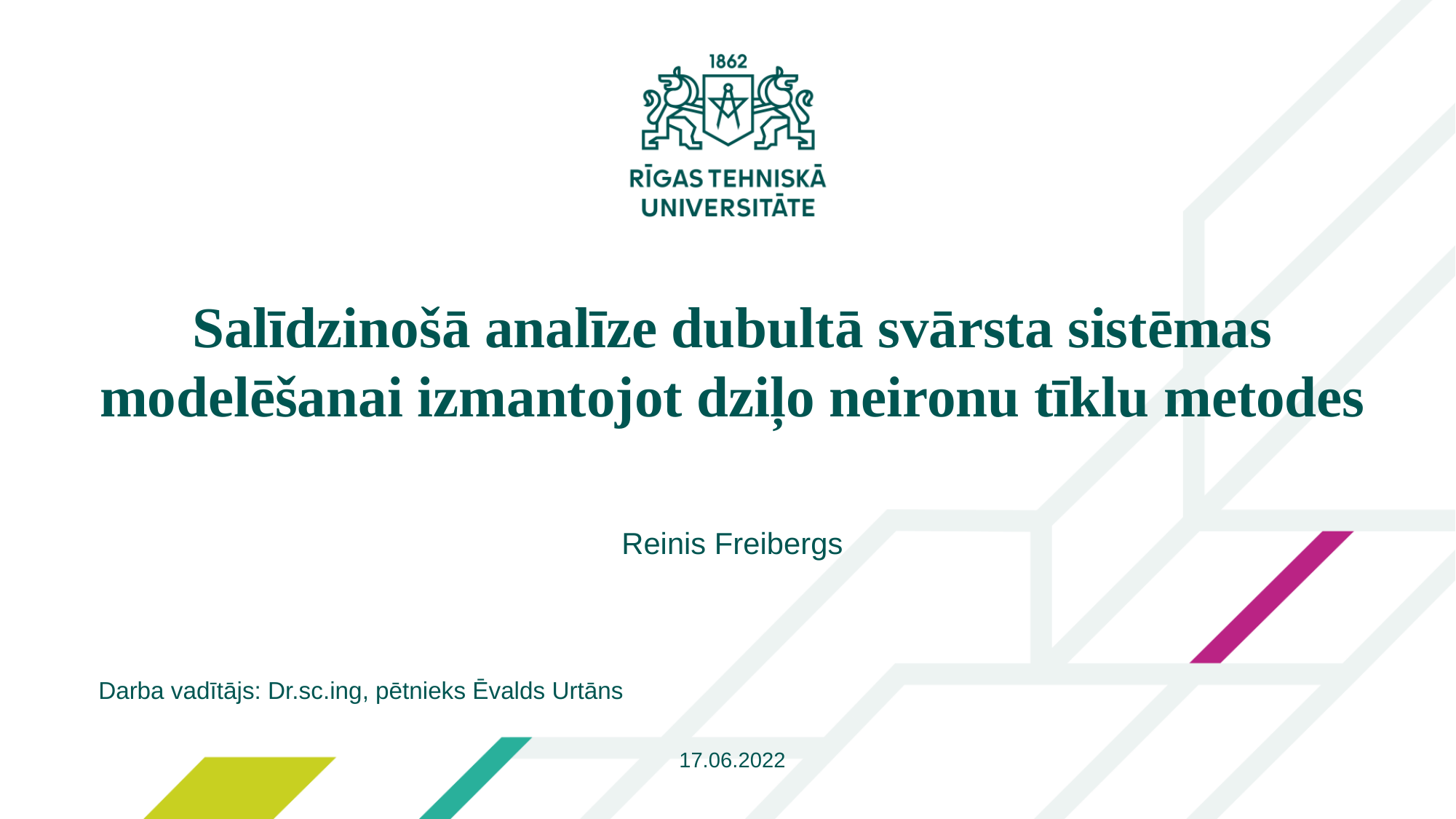

Salīdzinošā analīze dubultā svārsta sistēmas modelēšanai izmantojot dziļo neironu tīklu metodes
Reinis Freibergs

Darba vadītājs: Dr.sc.ing, pētnieks Ēvalds Urtāns

17.06.2022